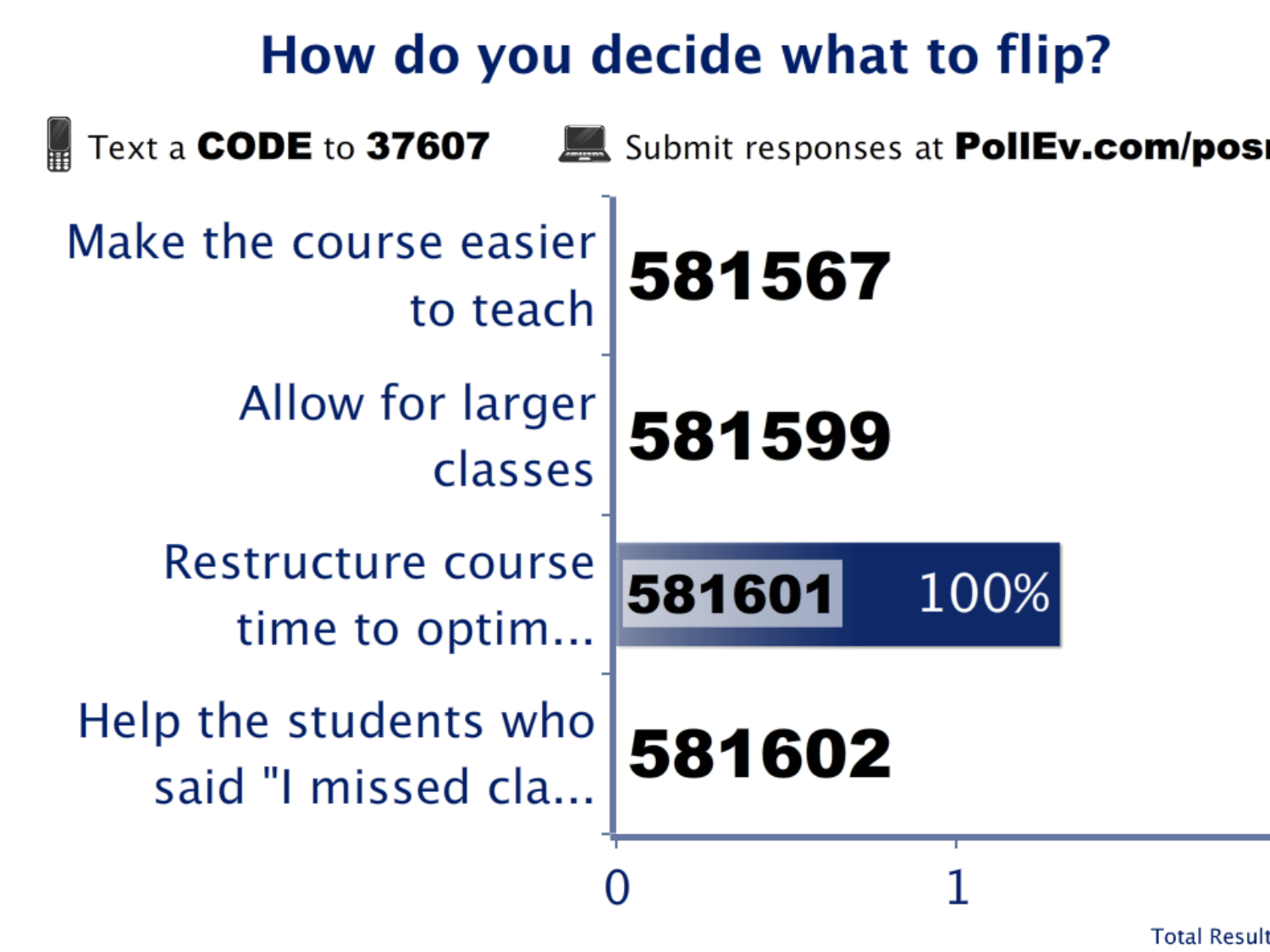

# The primary reason for flipping course material is to:
make the course easier to teach

allow for increased course enrollments

restructure the course time and materials in order to optimize student learning

help those special students who ask, “I didn't come to class today, did I miss anything important?"